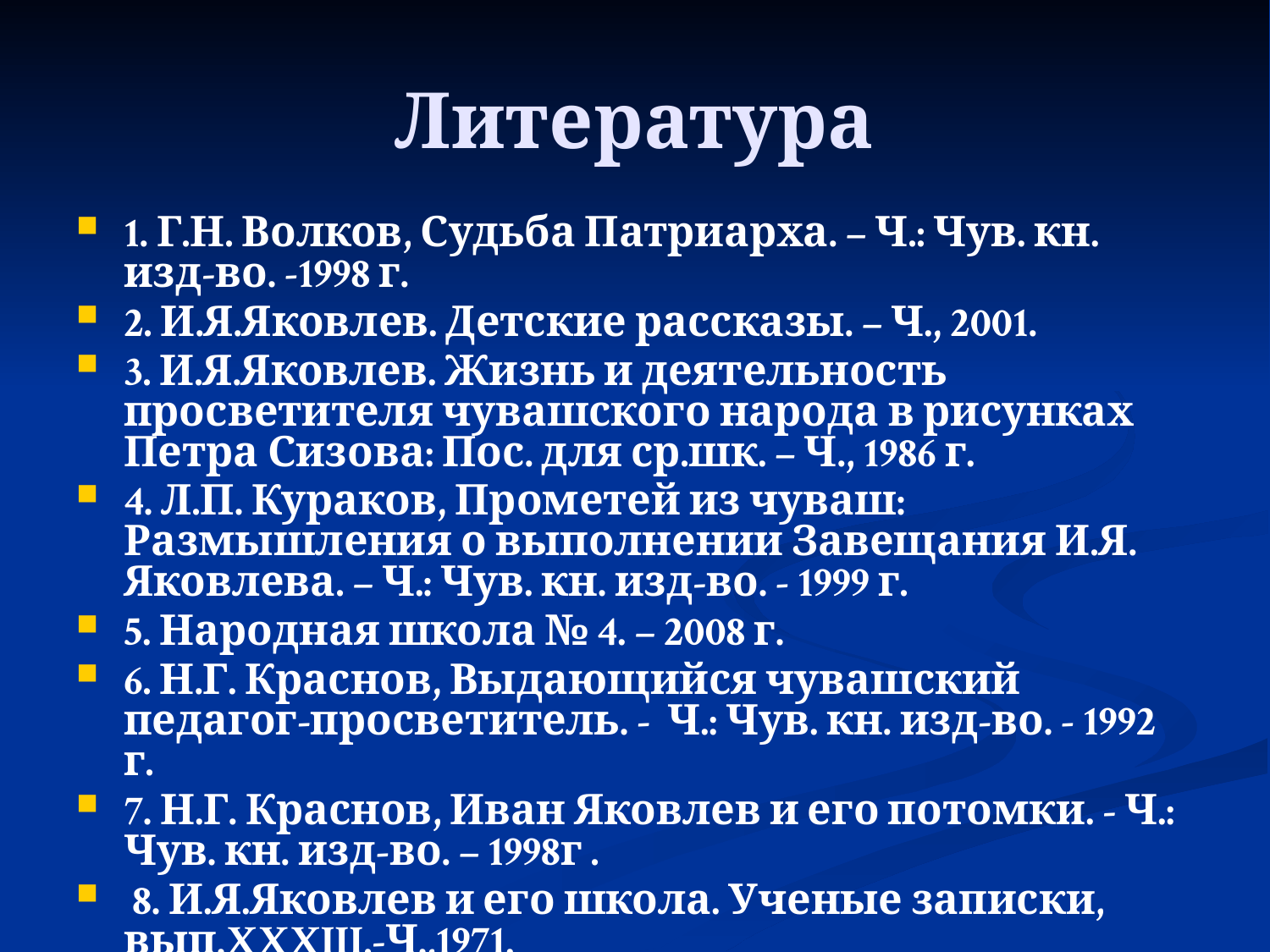

# Литература

1. Г.Н. Волков, Судьба Патриарха. – Ч.: Чув. кн. изд-во. -1998 г.
2. И.Я.Яковлев. Детские рассказы. – Ч., 2001.
3. И.Я.Яковлев. Жизнь и деятельность просветителя чувашского народа в рисунках Петра Сизова: Пос. для ср.шк. – Ч., 1986 г.
4. Л.П. Кураков, Прометей из чуваш: Размышления о выполнении Завещания И.Я. Яковлева. – Ч.: Чув. кн. изд-во. - 1999 г.
5. Народная школа № 4. – 2008 г.
6. Н.Г. Краснов, Выдающийся чувашский педагог-просветитель. -  Ч.: Чув. кн. изд-во. - 1992 г.
7. Н.Г. Краснов, Иван Яковлев и его потомки. - Ч.: Чув. кн. изд-во. – 1998г .
 8. И.Я.Яковлев и его школа. Ученые записки, вып.XXXIII.-Ч.,1971.